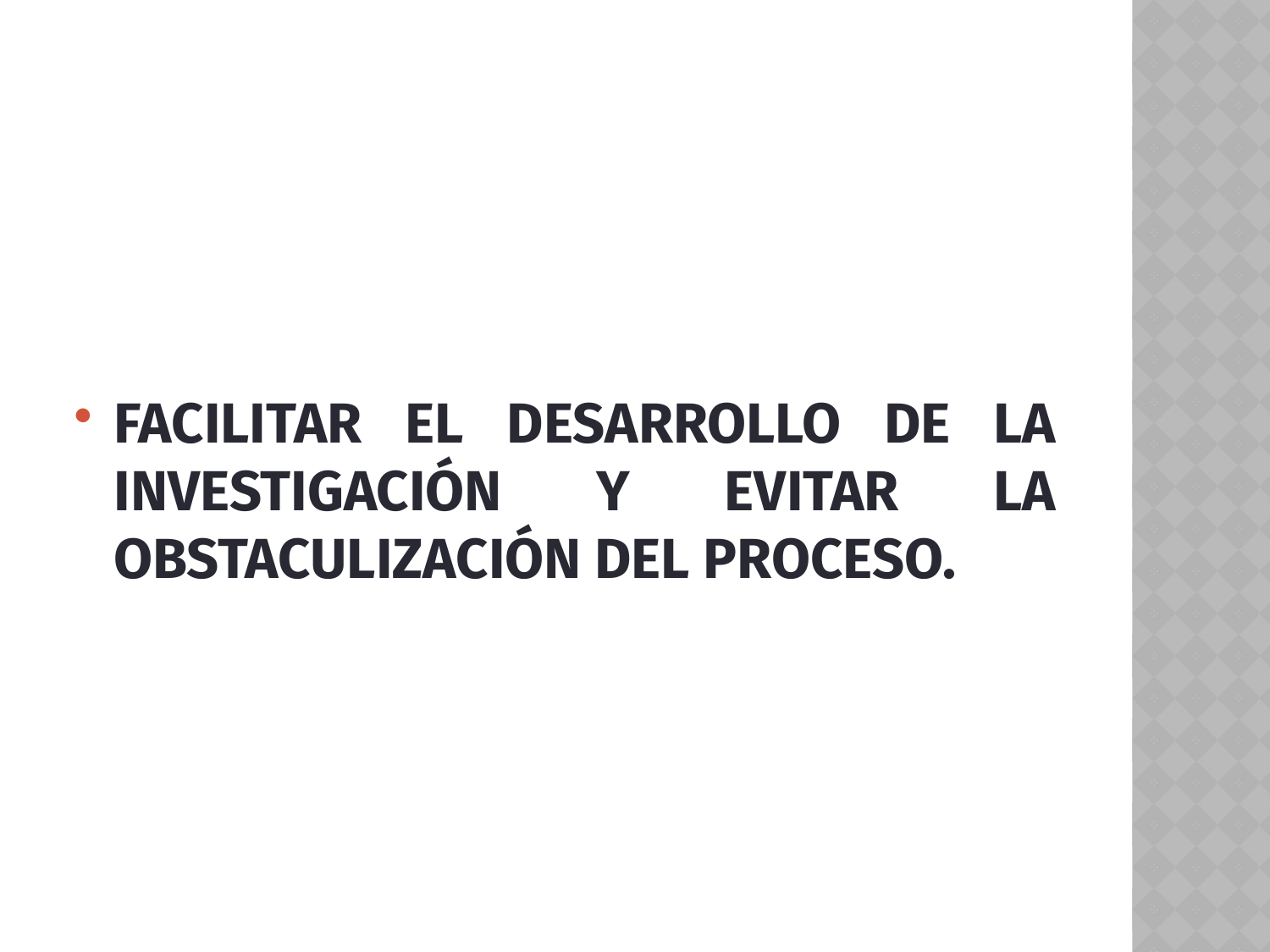

#

FACILITAR EL DESARROLLO DE LA INVESTIGACIÓN Y EVITAR LA OBSTACULIZACIÓN DEL PROCESO.